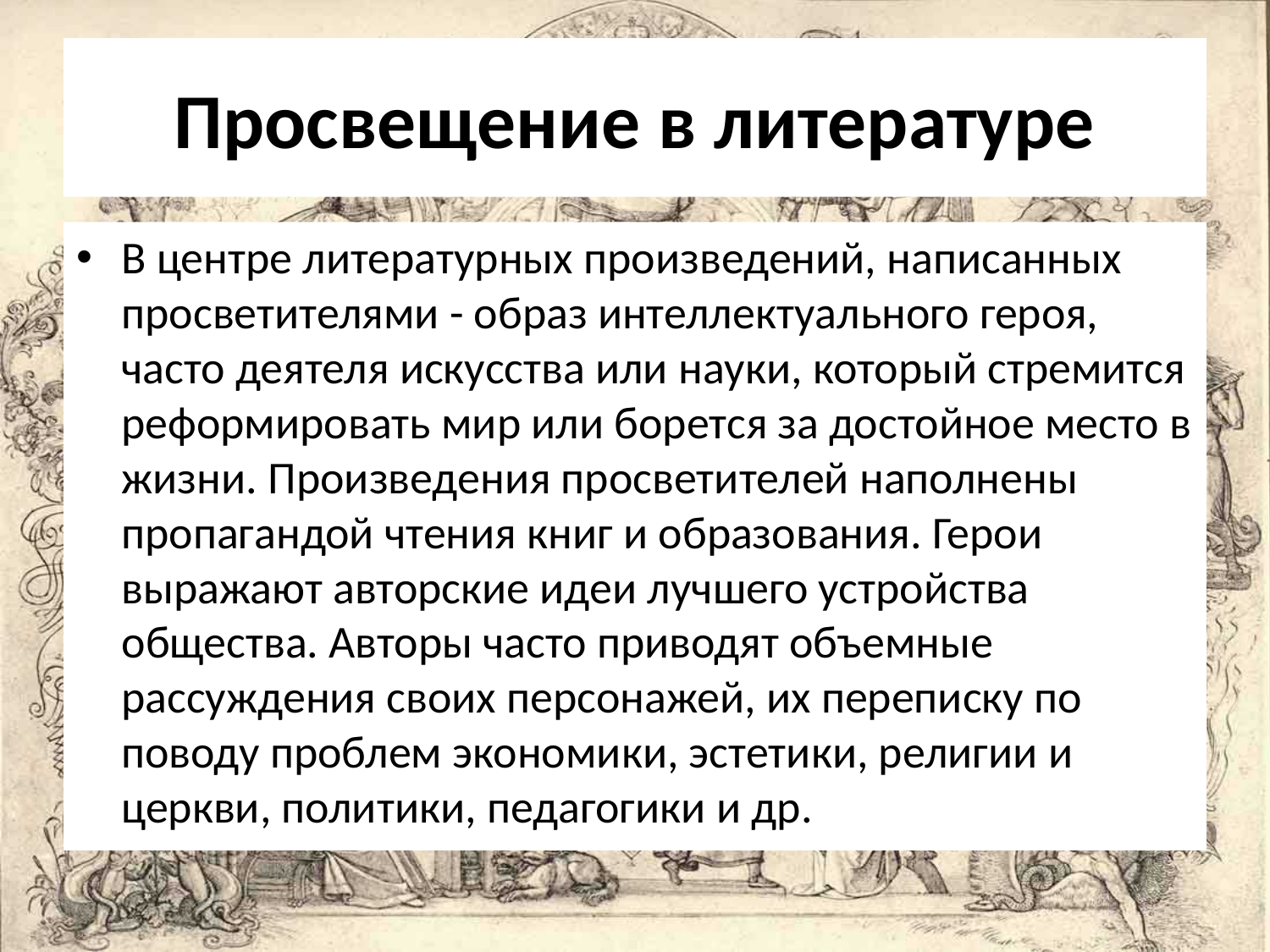

# Просвещение в литературе
В центре литературных произведений, написанных просветителями - образ интеллектуального героя, часто деятеля искусства или науки, который стремится реформировать мир или борется за достойное место в жизни. Произведения просветителей наполнены пропагандой чтения книг и образования. Герои выражают авторские идеи лучшего устройства общества. Авторы часто приводят объемные рассуждения своих персонажей, их переписку по поводу проблем экономики, эстетики, религии и церкви, политики, педагогики и др.